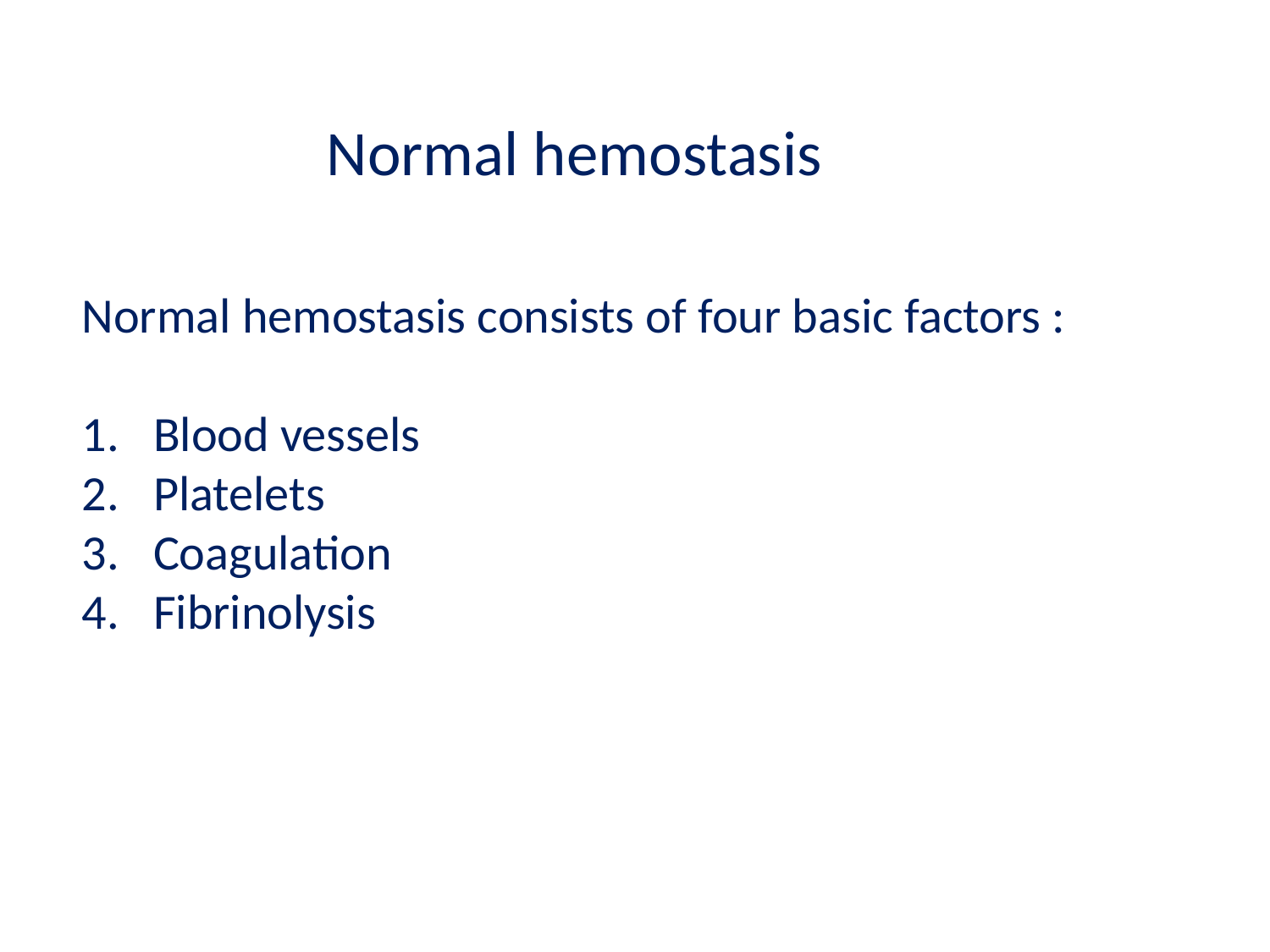

Normal hemostasis
Normal hemostasis consists of four basic factors :

Blood vessels
Platelets
Coagulation
Fibrinolysis